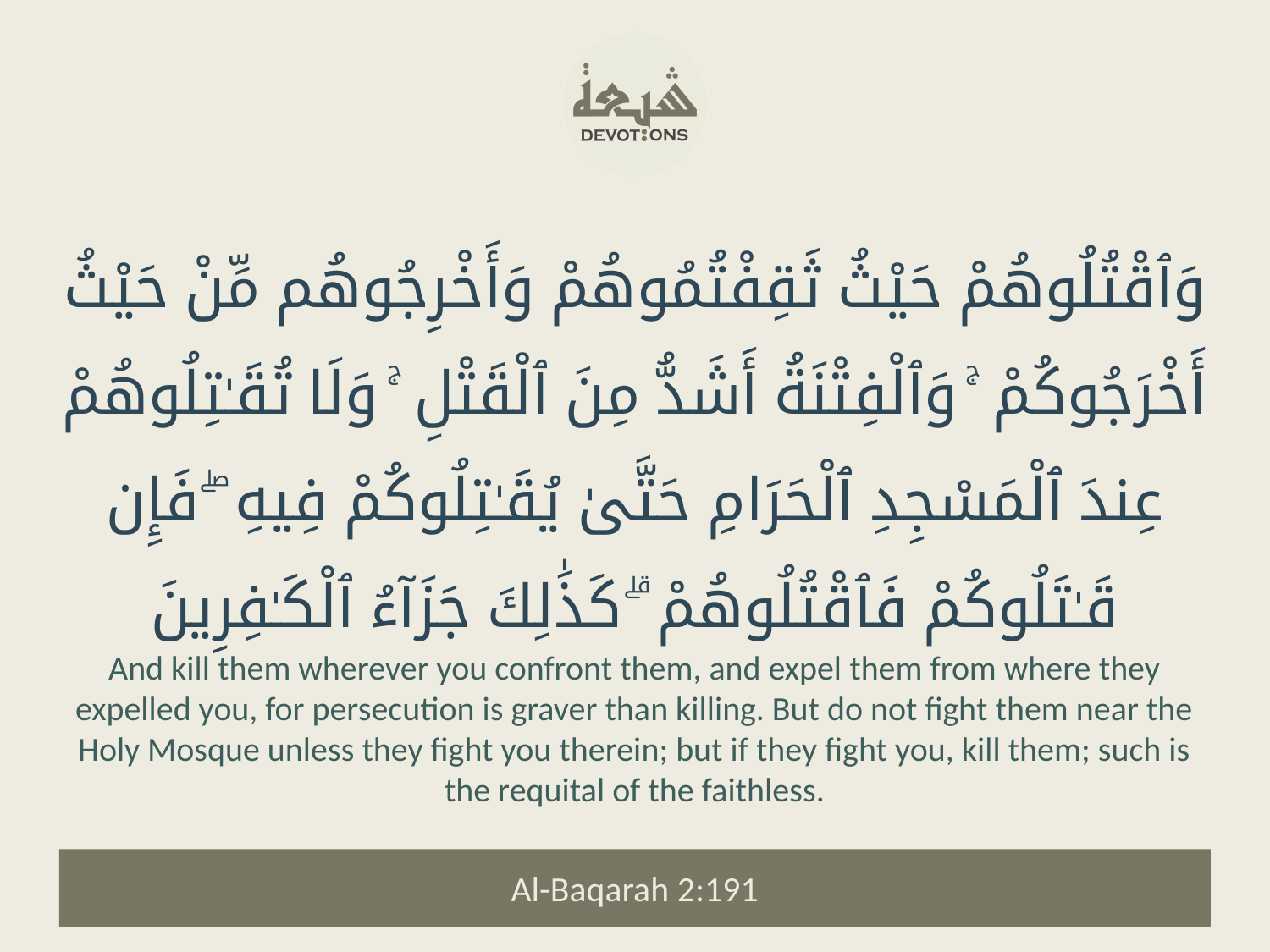

وَٱقْتُلُوهُمْ حَيْثُ ثَقِفْتُمُوهُمْ وَأَخْرِجُوهُم مِّنْ حَيْثُ أَخْرَجُوكُمْ ۚ وَٱلْفِتْنَةُ أَشَدُّ مِنَ ٱلْقَتْلِ ۚ وَلَا تُقَـٰتِلُوهُمْ عِندَ ٱلْمَسْجِدِ ٱلْحَرَامِ حَتَّىٰ يُقَـٰتِلُوكُمْ فِيهِ ۖ فَإِن قَـٰتَلُوكُمْ فَٱقْتُلُوهُمْ ۗ كَذَٰلِكَ جَزَآءُ ٱلْكَـٰفِرِينَ
And kill them wherever you confront them, and expel them from where they expelled you, for persecution is graver than killing. But do not fight them near the Holy Mosque unless they fight you therein; but if they fight you, kill them; such is the requital of the faithless.
Al-Baqarah 2:191